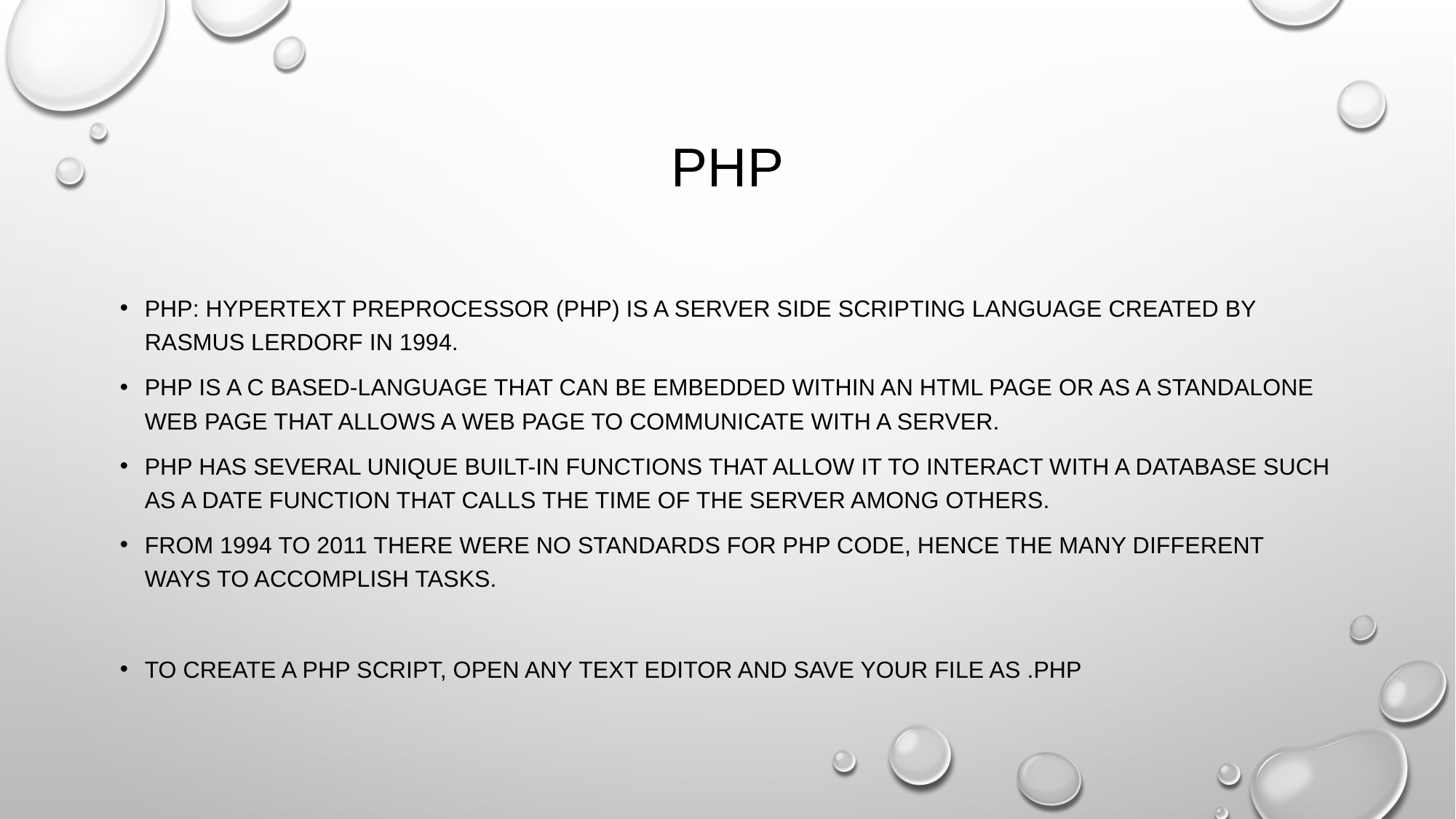

# PHP
Php: hypertext preprocessor (PHP) is a server side scripting language created by Rasmus lerdorf in 1994.
PHP is a c based-language that can be embedded within an html page or as a standalone web page that allows a web page to communicate with a server.
PHP HAS SEVERAL UNIQUE BUILT-IN FUNCTIONS THAT ALLOW IT TO INTERACT WITH A DATABASE such as a date function that calls the time of the server among others.
From 1994 to 2011 there were no standards for php code, hence the many different ways to accomplish tasks.

To create a php script, open any text editor and save your file as .php